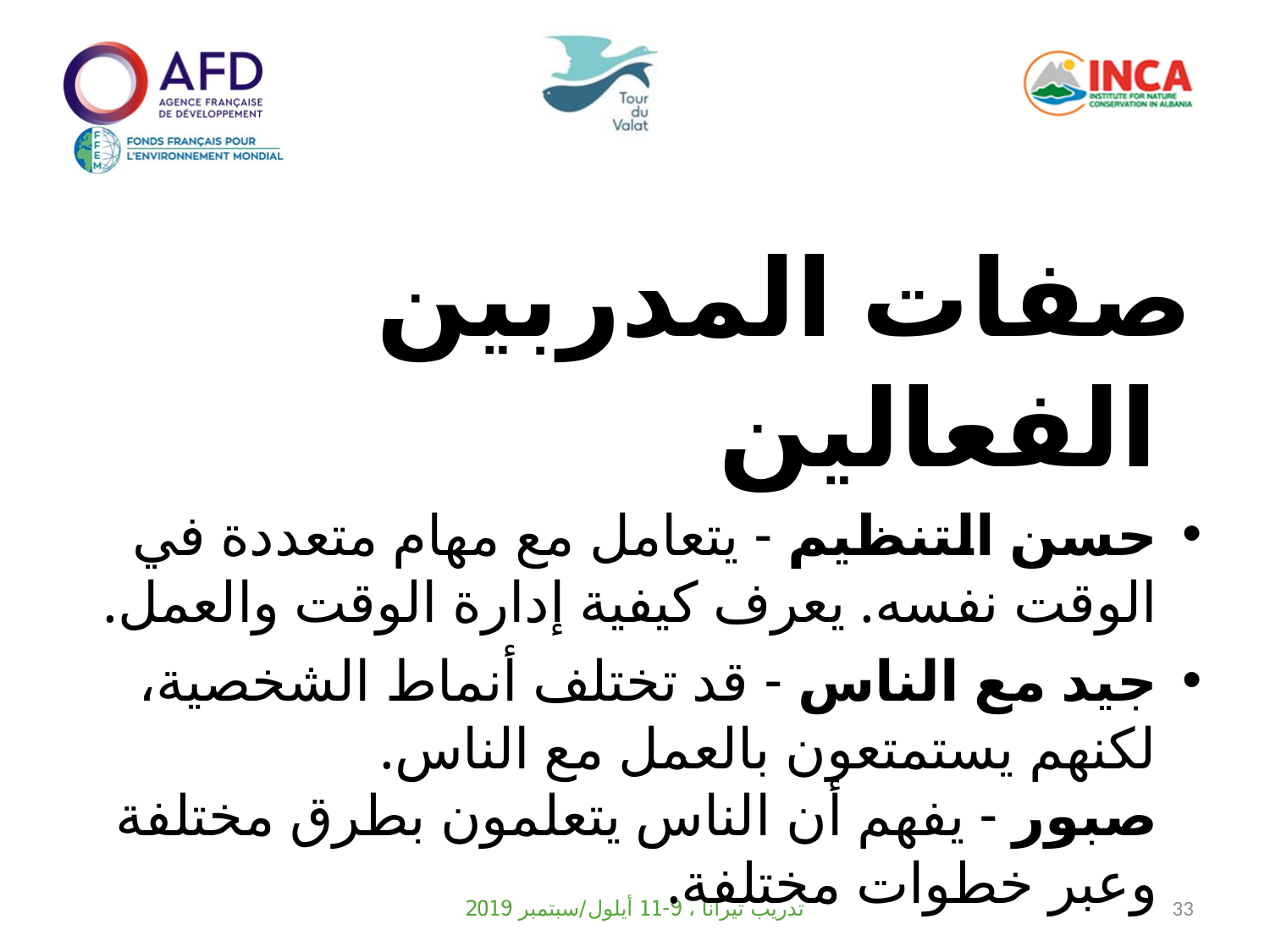

صفات المدربين الفعالين
حسن التنظيم - يتعامل مع مهام متعددة في الوقت نفسه. يعرف كيفية إدارة الوقت والعمل.
جيد مع الناس - قد تختلف أنماط الشخصية، لكنهم يستمتعون بالعمل مع الناس.
صبور - يفهم أن الناس يتعلمون بطرق مختلفة وعبر خطوات مختلفة.
تدريب تيرانا ، 9-11 أيلول/سبتمبر 2019
33